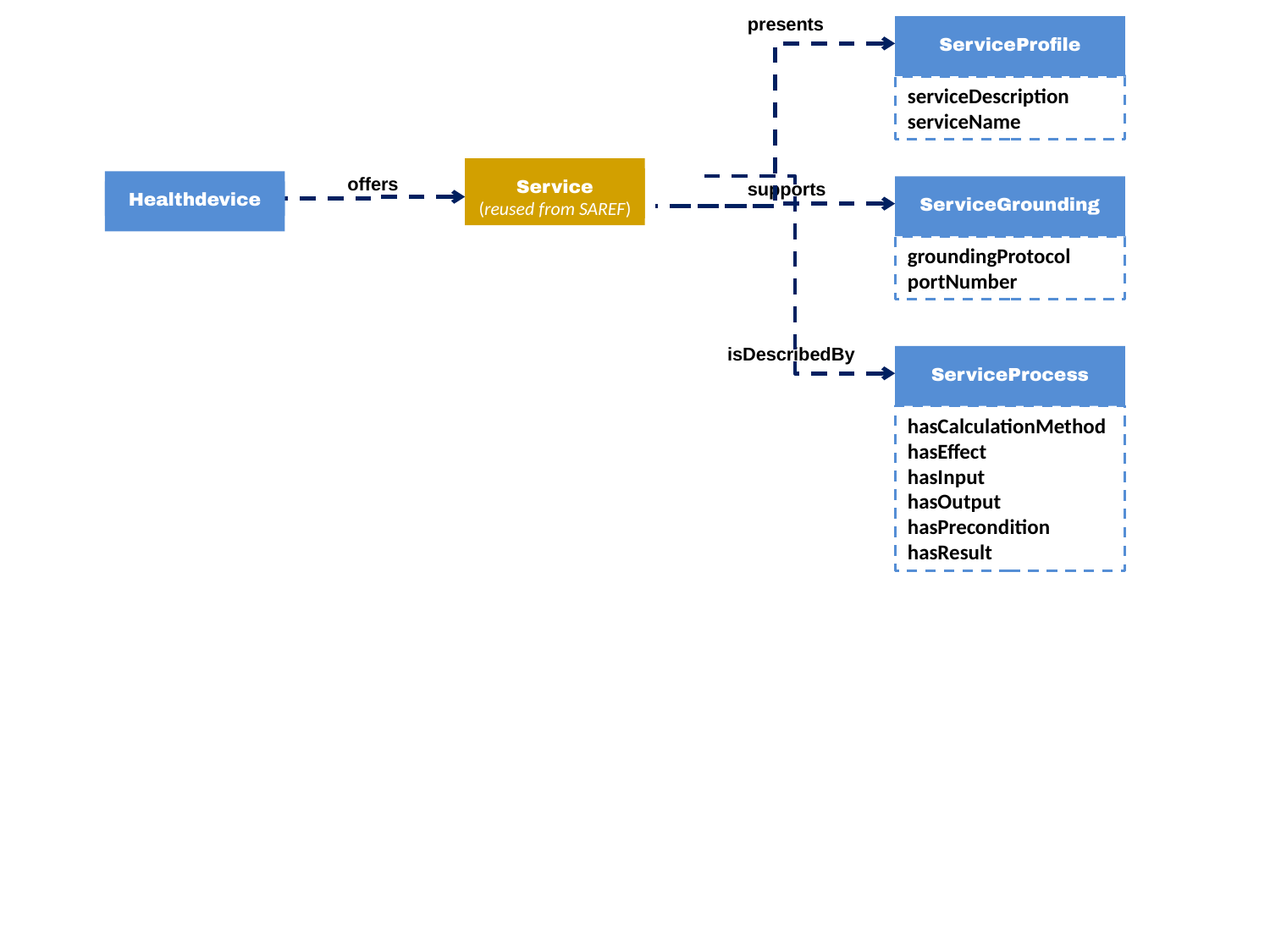

presents

ServiceProfile
serviceDescription
serviceName

Service
(reused from SAREF)
offers
supports

Healthdevice

ServiceGrounding
groundingProtocol
portNumber
isDescribedBy

ServiceProcess
hasCalculationMethod
hasEffect
hasInput
hasOutput
hasPrecondition
hasResult